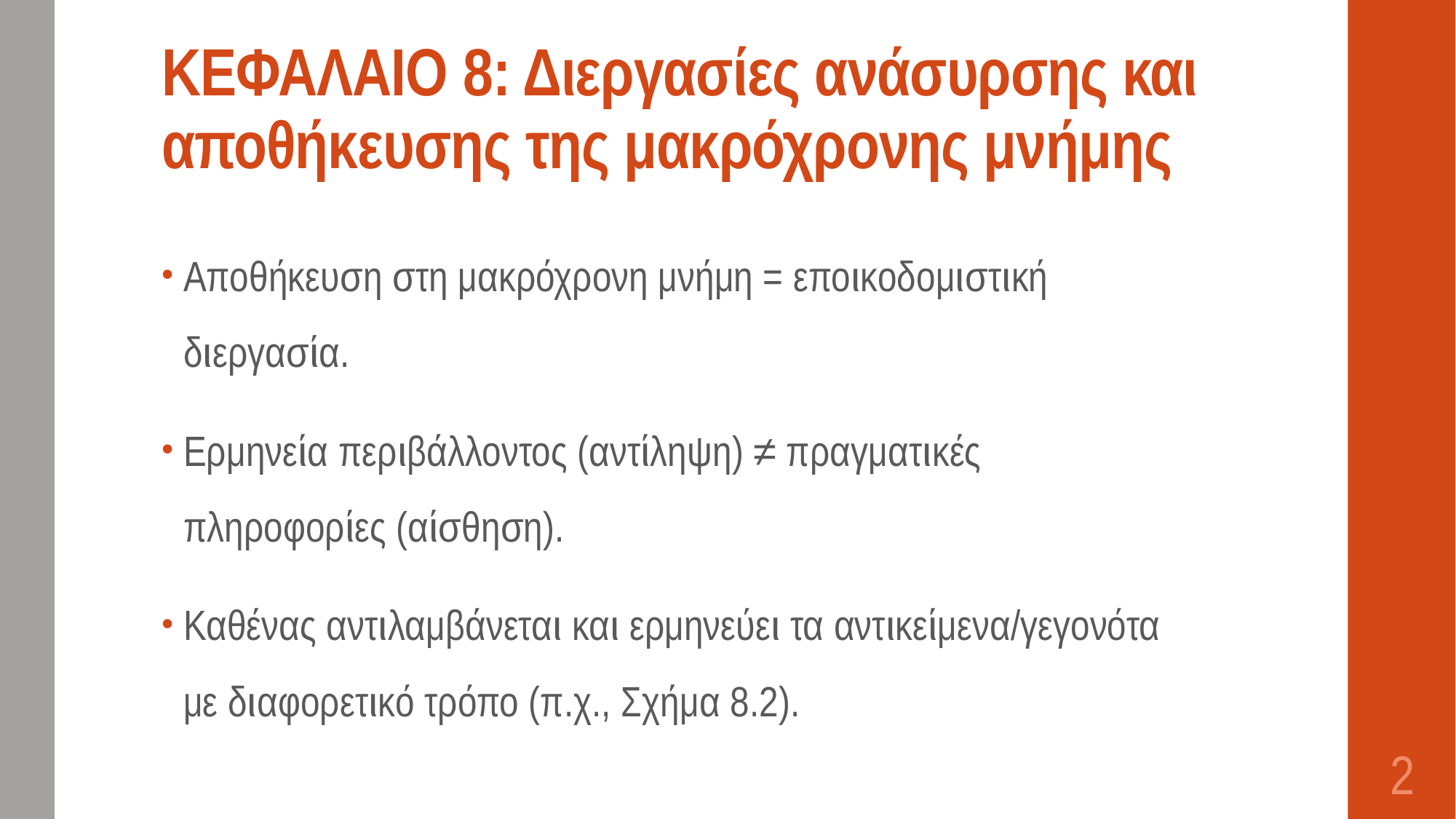

# ΚΕΦΑΛΑΙΟ 8: Διεργασίες ανάσυρσης και αποθήκευσης της μακρόχρονης μνήμης
Αποθήκευση στη μακρόχρονη μνήμη = εποικοδομιστική διεργασία.
Ερμηνεία περιβάλλοντος (αντίληψη) ≠ πραγματικές πληροφορίες (αίσθηση).
Καθένας αντιλαμβάνεται και ερμηνεύει τα αντικείμενα/γεγονότα με διαφορετικό τρόπο (π.χ., Σχήμα 8.2).
2